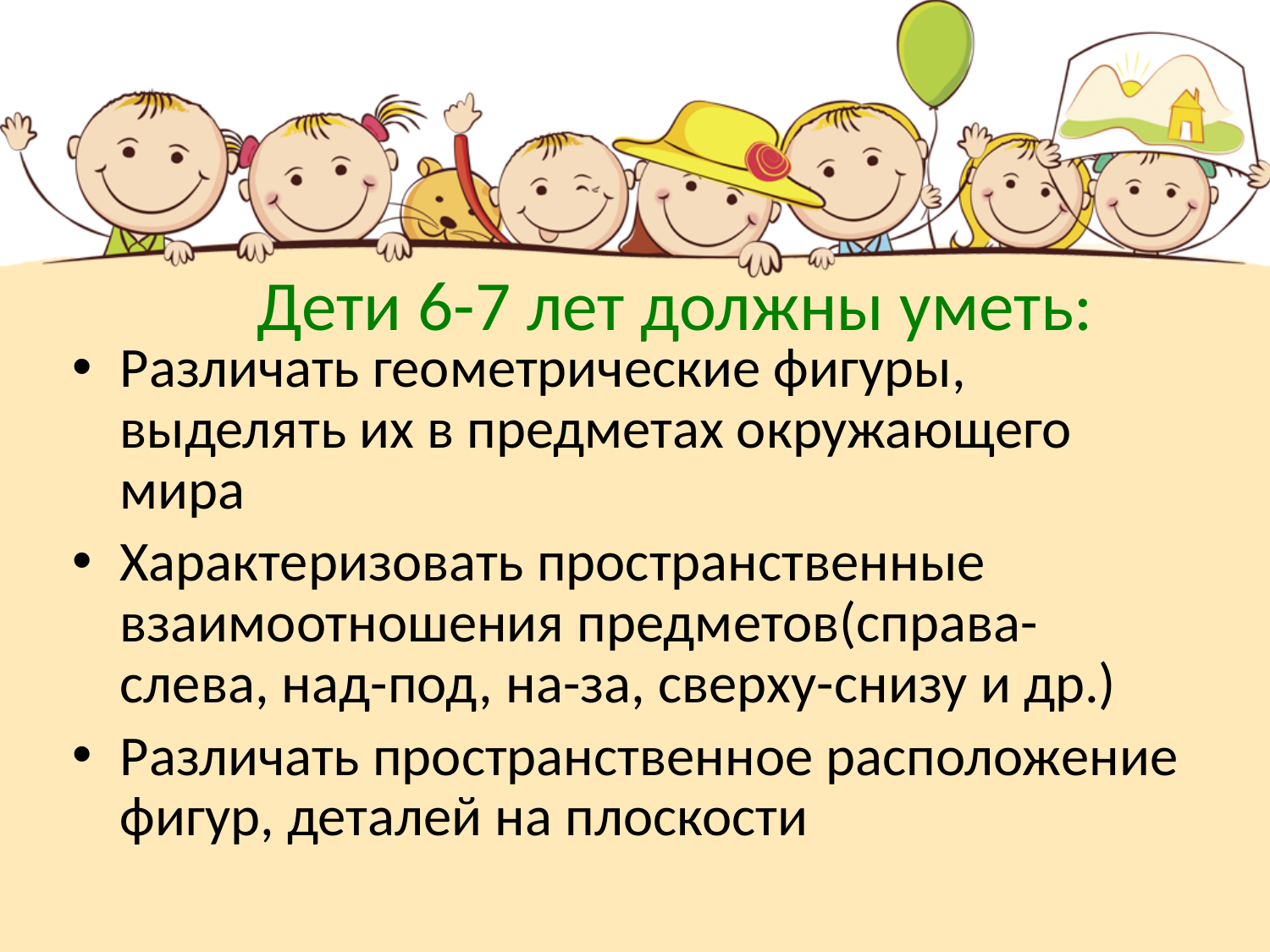

# Дети 6-7 лет должны уметь:
Различать геометрические фигуры, выделять их в предметах окружающего мира
Характеризовать пространственные взаимоотношения предметов(справа-слева, над-под, на-за, сверху-снизу и др.)
Различать пространственное расположение фигур, деталей на плоскости